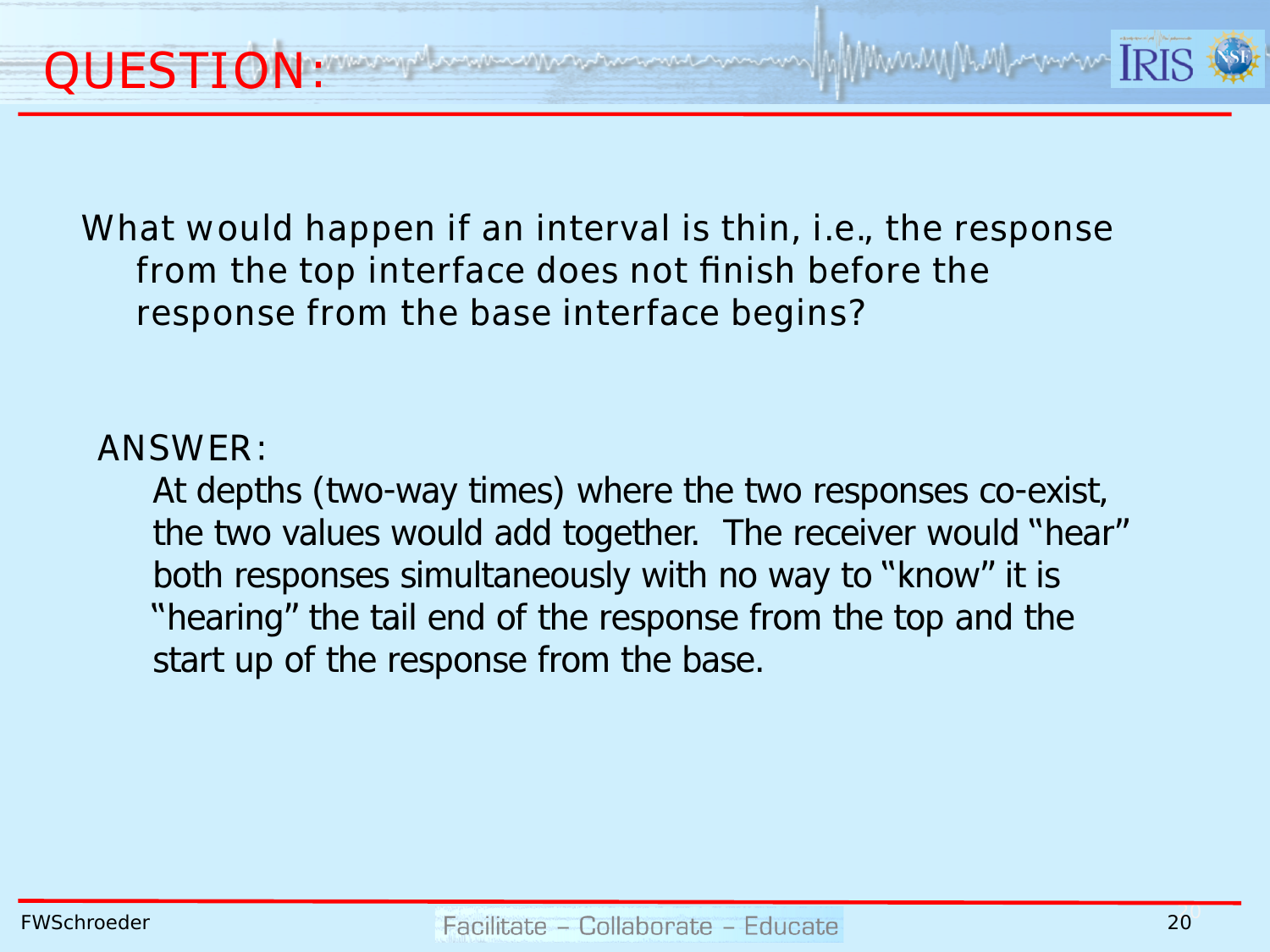

# QUESTION:
What would happen if an interval is thin, i.e., the response from the top interface does not finish before the response from the base interface begins?

ANSWER:
	At depths (two-way times) where the two responses co-exist, the two values would add together.  The receiver would “hear” both responses simultaneously with no way to “know” it is “hearing” the tail end of the response from the top and the start up of the response from the base.